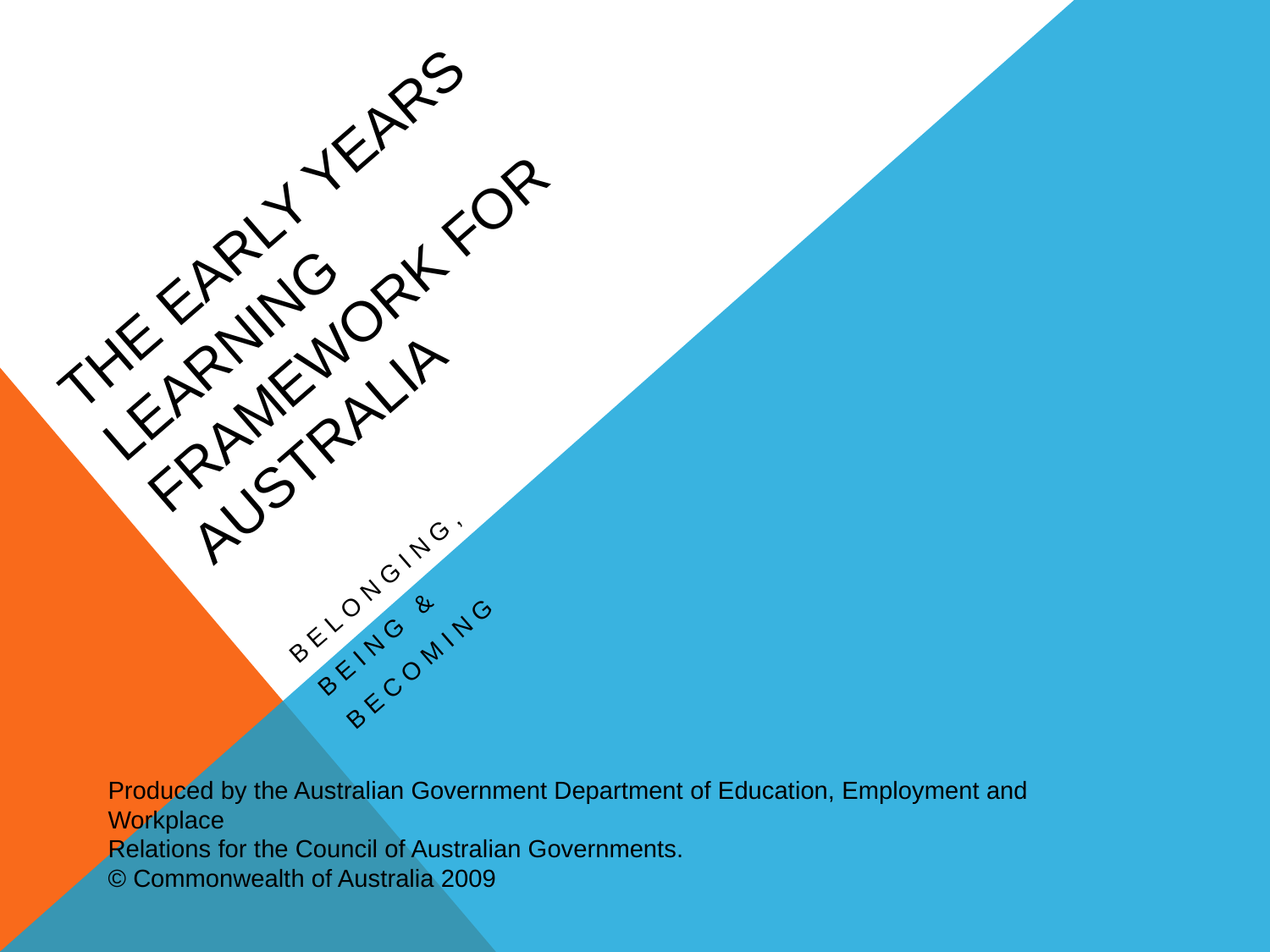

# The Early Years Learning
Framework for Australia

BELONGING,
BEING &
BECOMING

Produced by the Australian Government Department of Education, Employment and Workplace
Relations for the Council of Australian Governments.
© Commonwealth of Australia 2009